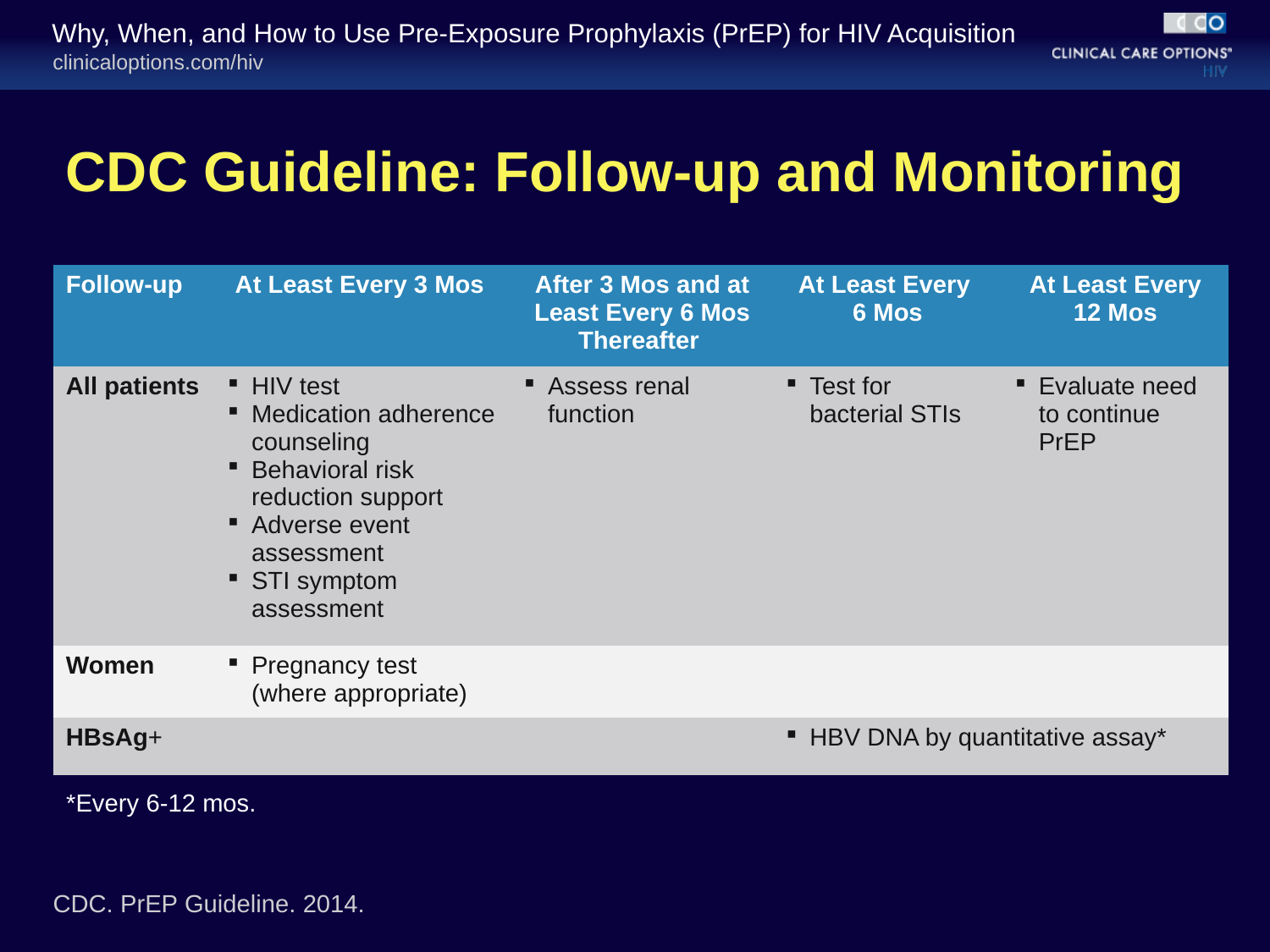

# CDC Guideline: Follow-up and Monitoring
| Follow-up | At Least Every 3 Mos | After 3 Mos and at Least Every 6 Mos Thereafter | At Least Every 6 Mos | At Least Every 12 Mos |
| --- | --- | --- | --- | --- |
| All patients | HIV test Medication adherence counseling Behavioral risk reduction support Adverse event assessment STI symptom assessment | Assess renal function | Test for bacterial STIs | Evaluate need to continue PrEP |
| Women | Pregnancy test (where appropriate) |  |  |  |
| HBsAg+ |  |  | HBV DNA by quantitative assay\* |  |
*Every 6-12 mos.
CDC. PrEP Guideline. 2014.